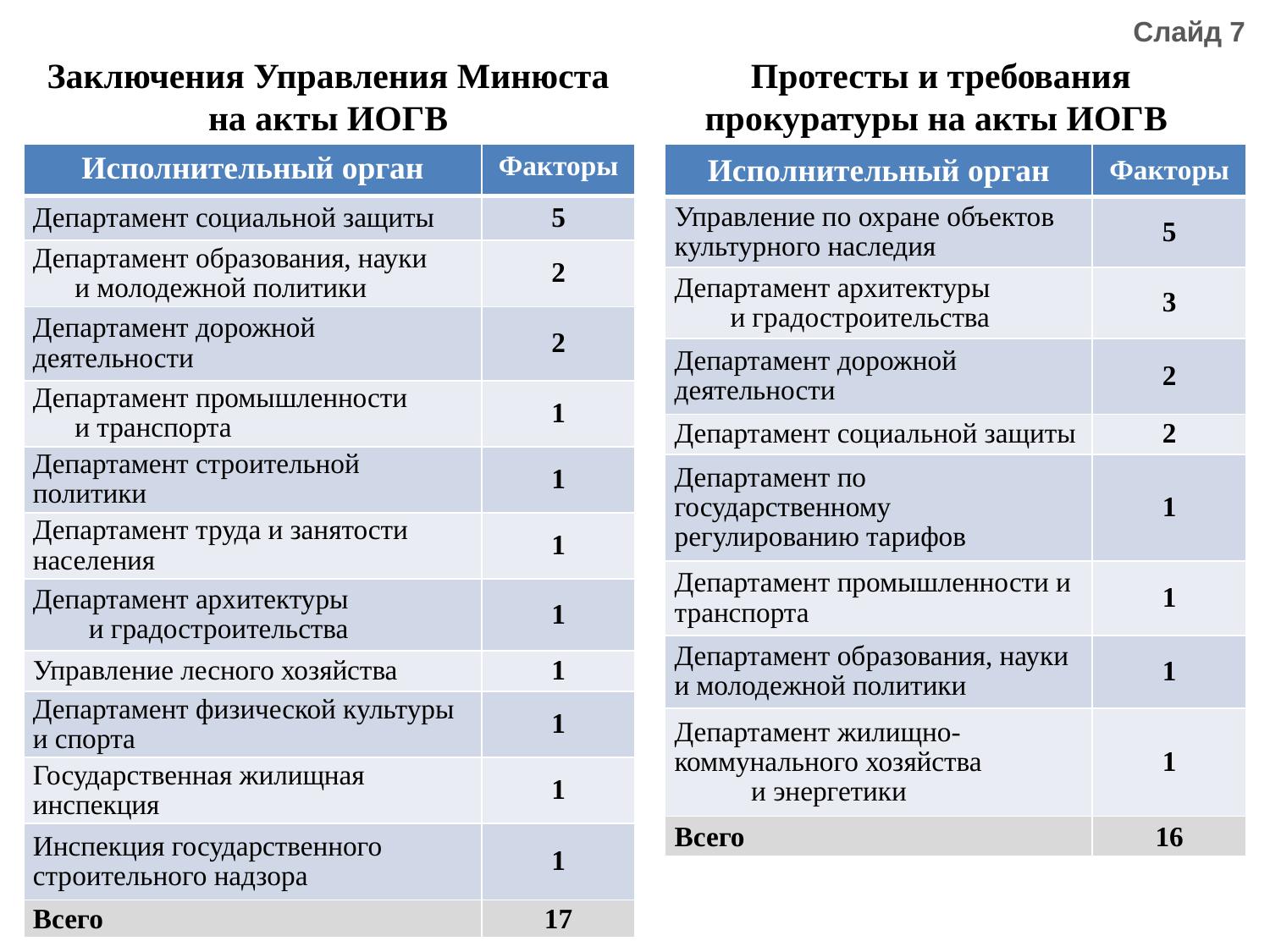

Слайд 7
Заключения Управления Минюста на акты ИОГВ
Протесты и требования прокуратуры на акты ИОГВ
| Исполнительный орган | Факторы |
| --- | --- |
| Департамент социальной защиты | 5 |
| Департамент образования, науки и молодежной политики | 2 |
| Департамент дорожной деятельности | 2 |
| Департамент промышленности и транспорта | 1 |
| Департамент строительной политики | 1 |
| Департамент труда и занятости населения | 1 |
| Департамент архитектуры и градостроительства | 1 |
| Управление лесного хозяйства | 1 |
| Департамент физической культуры и спорта | 1 |
| Государственная жилищная инспекция | 1 |
| Инспекция государственного строительного надзора | 1 |
| Всего | 17 |
| Исполнительный орган | Факторы |
| --- | --- |
| Управление по охране объектов культурного наследия | 5 |
| Департамент архитектуры и градостроительства | 3 |
| Департамент дорожной деятельности | 2 |
| Департамент социальной защиты | 2 |
| Департамент по государственному регулированию тарифов | 1 |
| Департамент промышленности и транспорта | 1 |
| Департамент образования, науки и молодежной политики | 1 |
| Департамент жилищно-коммунального хозяйства и энергетики | 1 |
| Всего | 16 |